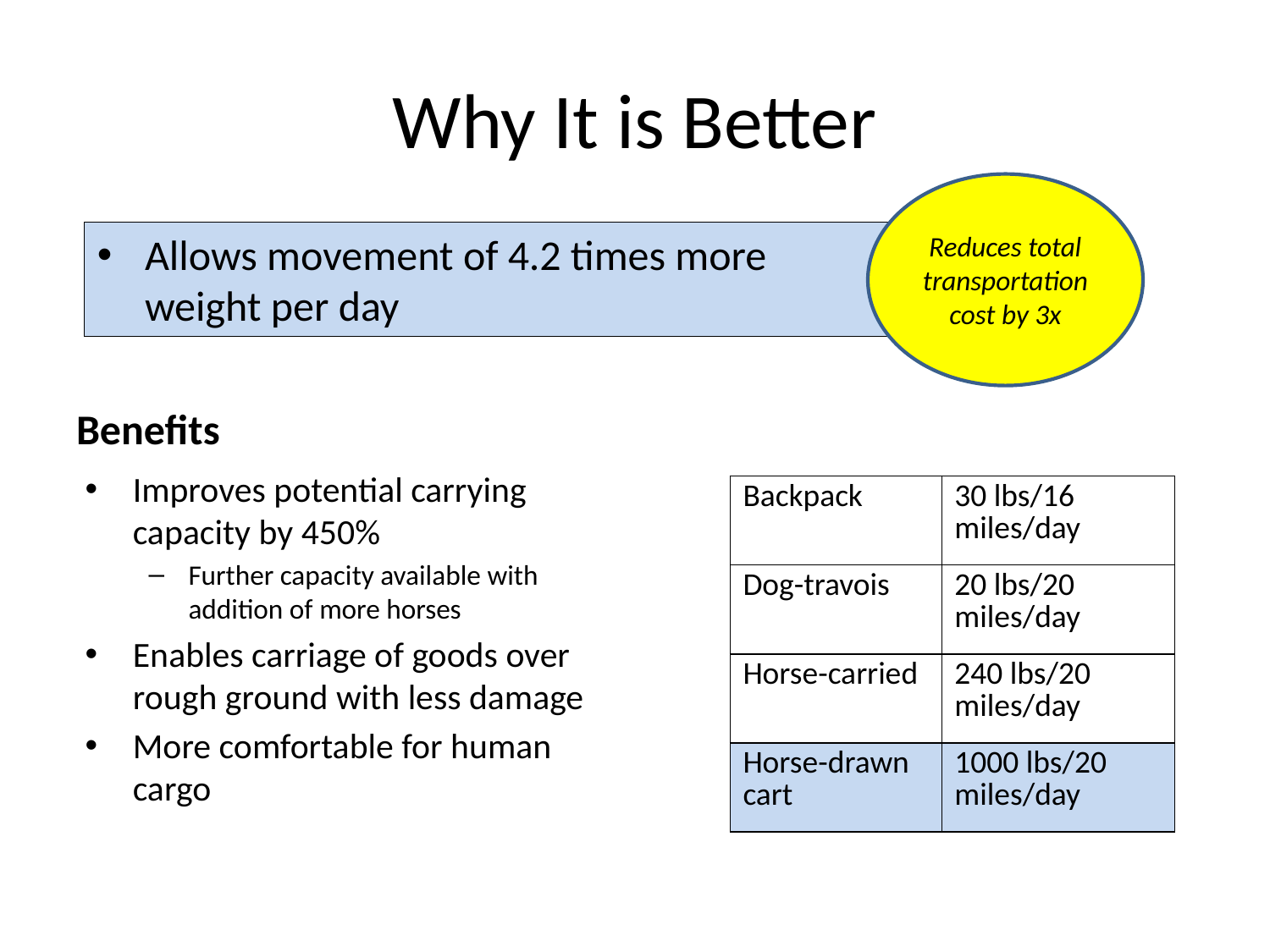

# Why It is Better
Reduces total transportation cost by 3x
Allows movement of 4.2 times more weight per day
Benefits
Improves potential carrying capacity by 450%
Further capacity available with addition of more horses
Enables carriage of goods over rough ground with less damage
More comfortable for human cargo

| Backpack | 30 lbs/16 miles/day |
| --- | --- |
| Dog-travois | 20 lbs/20 miles/day |
| Horse-carried | 240 lbs/20 miles/day |
| Horse-drawn cart | 1000 lbs/20 miles/day |